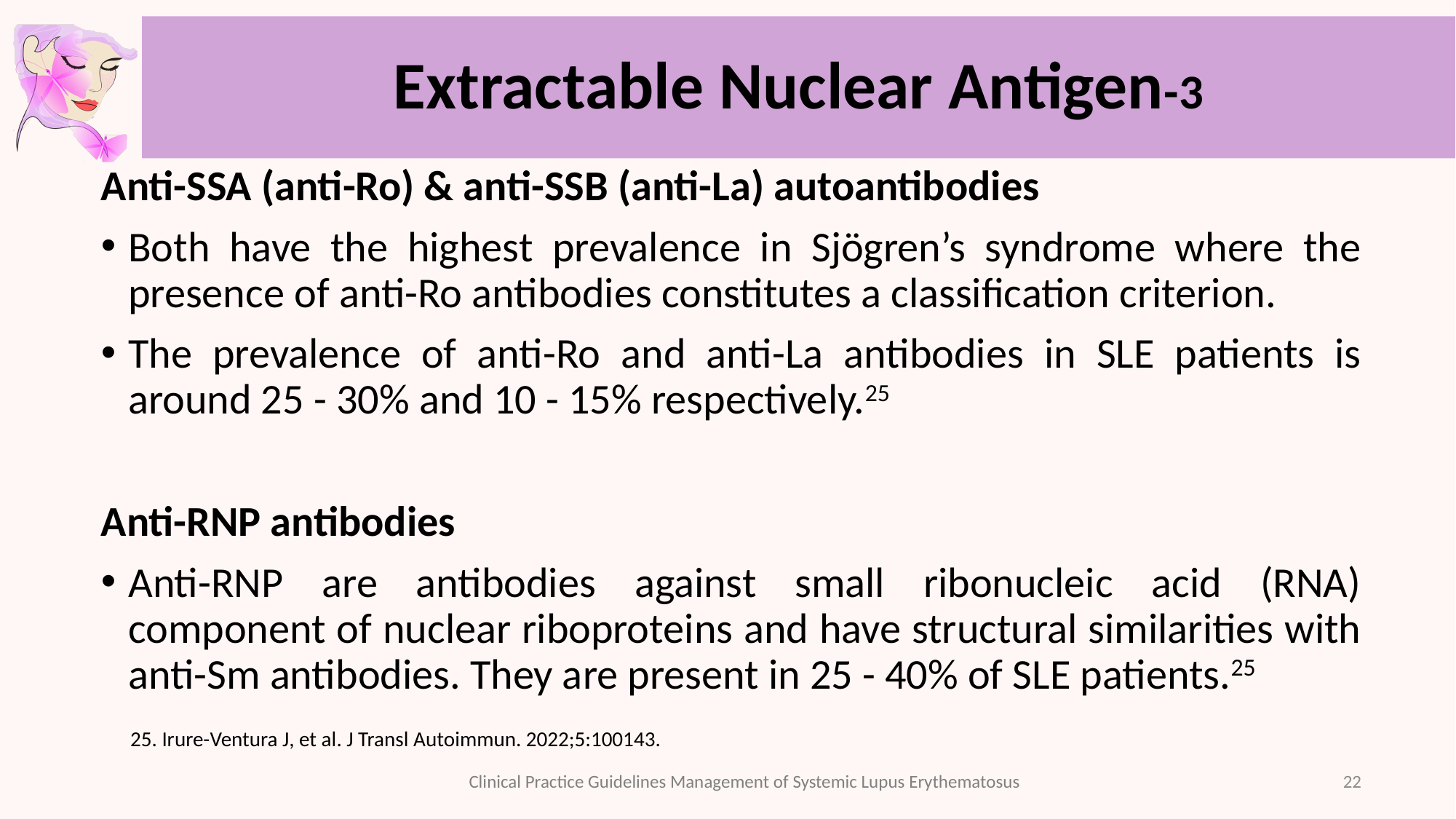

# Extractable Nuclear Antigen-3
Anti-SSA (anti-Ro) & anti-SSB (anti-La) autoantibodies
Both have the highest prevalence in Sjögren’s syndrome where the presence of anti-Ro antibodies constitutes a classification criterion.
The prevalence of anti-Ro and anti-La antibodies in SLE patients is around 25 - 30% and 10 - 15% respectively.25

Anti-RNP antibodies
Anti-RNP are antibodies against small ribonucleic acid (RNA) component of nuclear riboproteins and have structural similarities with anti-Sm antibodies. They are present in 25 - 40% of SLE patients.25
25. Irure-Ventura J, et al. J Transl Autoimmun. 2022;5:100143.
22